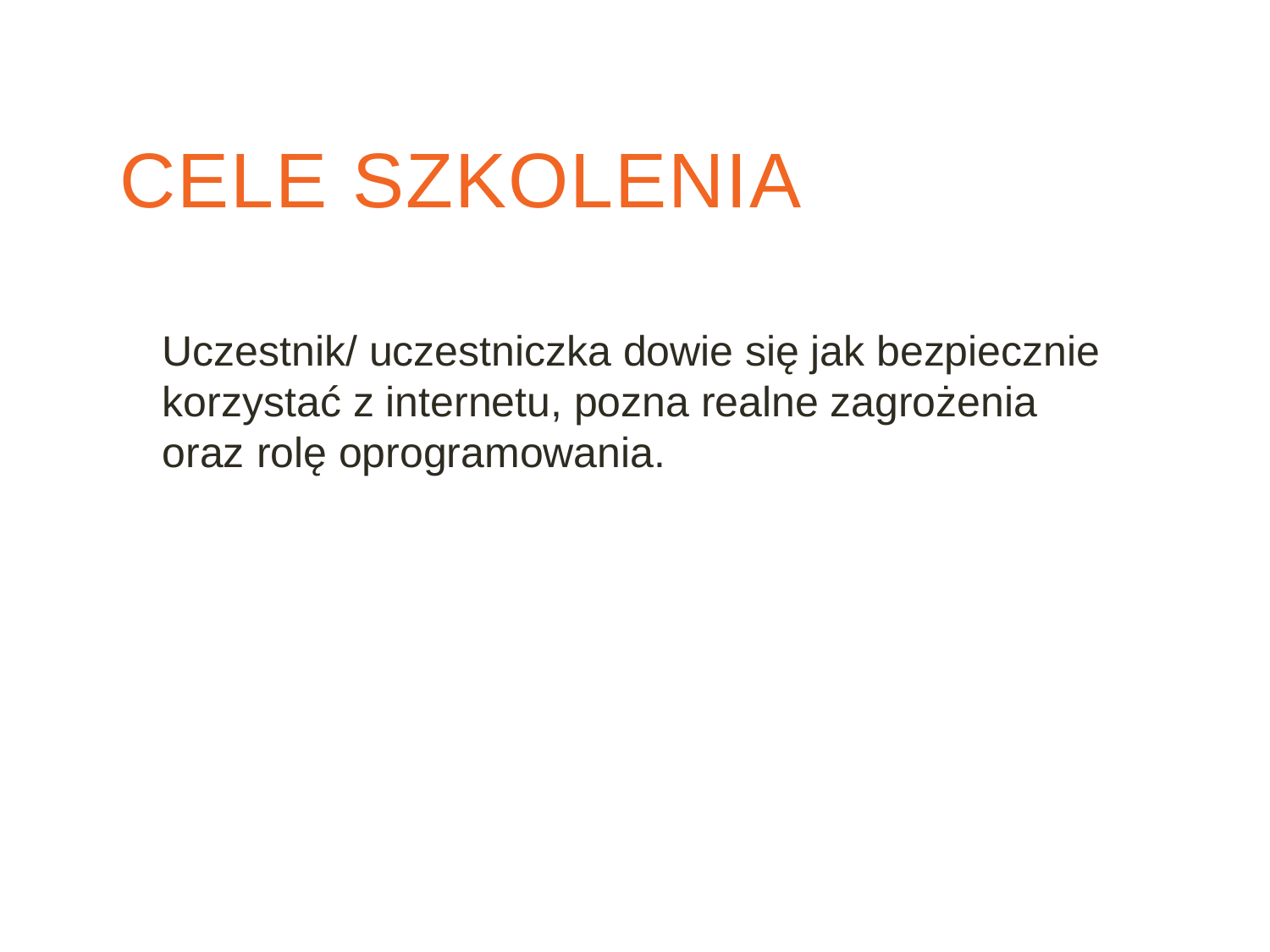

# Cele szkolenia
Uczestnik/ uczestniczka dowie się jak bezpiecznie korzystać z internetu, pozna realne zagrożenia oraz rolę oprogramowania.